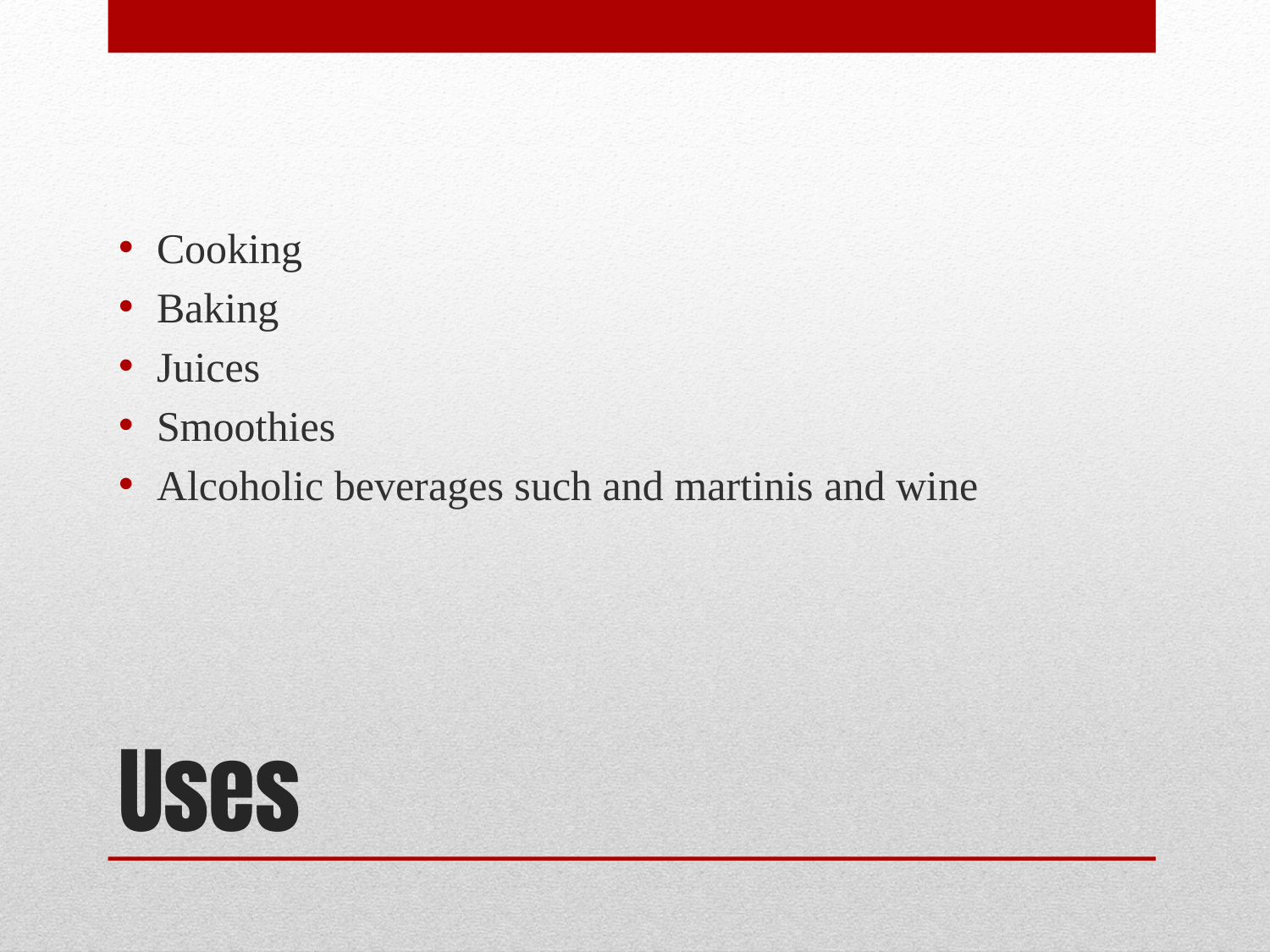

Cooking
Baking
Juices
Smoothies
Alcoholic beverages such and martinis and wine
# Uses